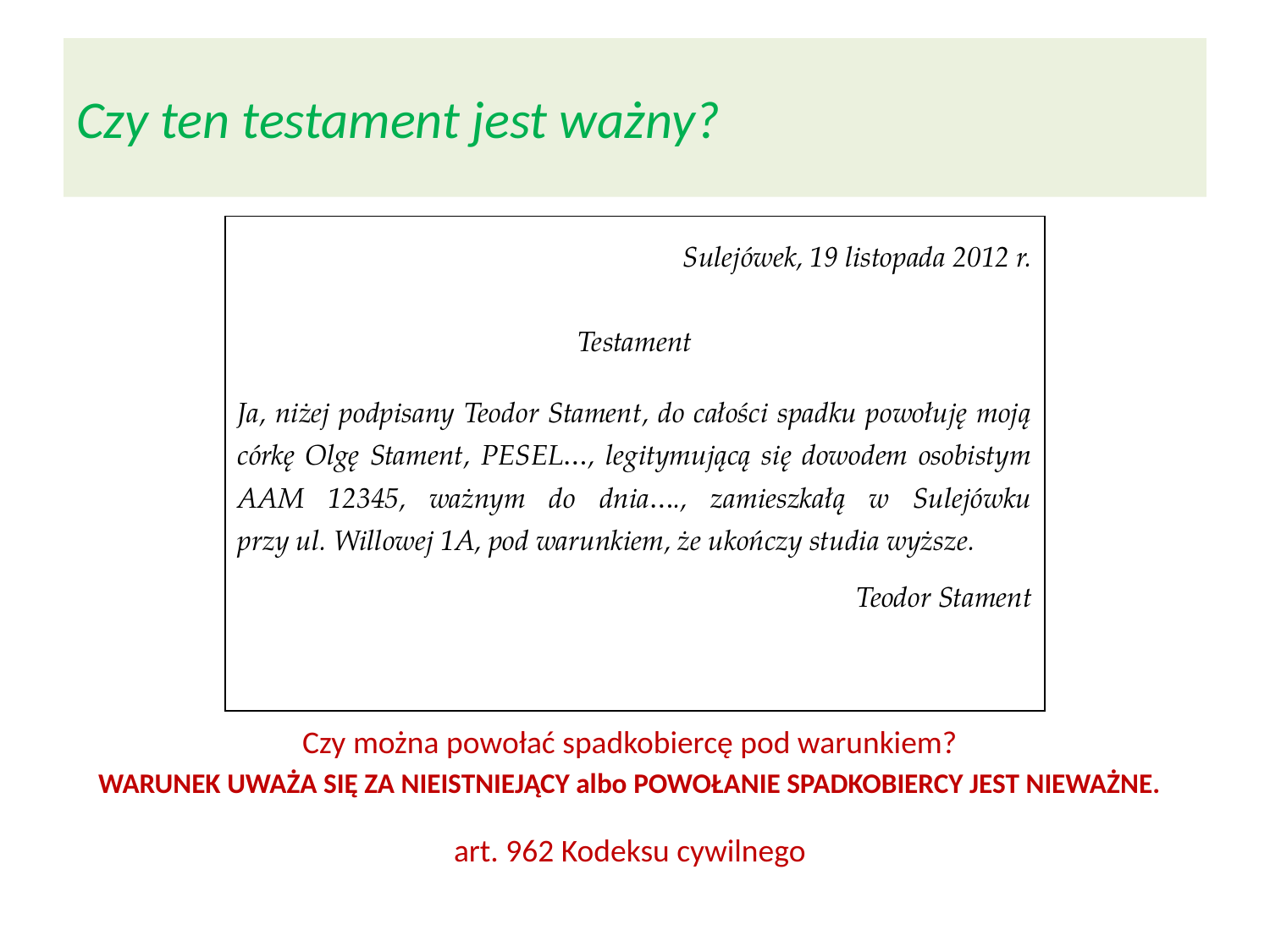

# Czy ten testament jest ważny?
| Sulejówek, 19 listopada 2012 r. Testament Ja, niżej podpisany Teodor Stament, do całości spadku powołuję moją córkę Olgę Stament, PESEL…, legitymującą się dowodem osobistym AAM 12345, ważnym do dnia…., zamieszkałą w Sulejówku przy ul. Willowej 1A, pod warunkiem, że ukończy studia wyższe. Teodor Stament |
| --- |

Czy można powołać spadkobiercę pod warunkiem?
WARUNEK UWAŻA SIĘ ZA NIEISTNIEJĄCY albo POWOŁANIE SPADKOBIERCY JEST NIEWAŻNE.

art. 962 Kodeksu cywilnego